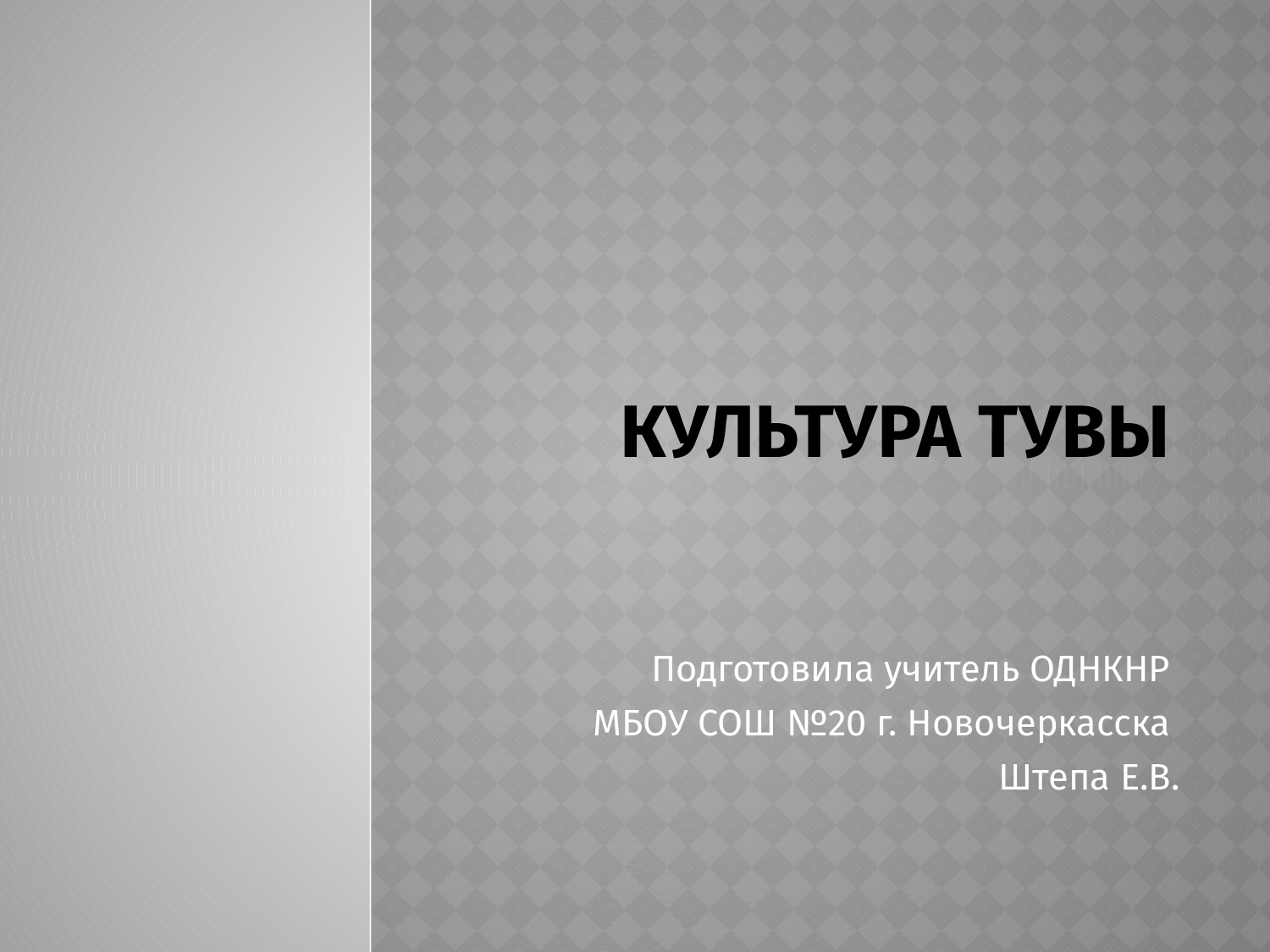

# Культура Тувы
Подготовила учитель ОДНКНР
МБОУ СОШ №20 г. Новочеркасска
Штепа Е.В.